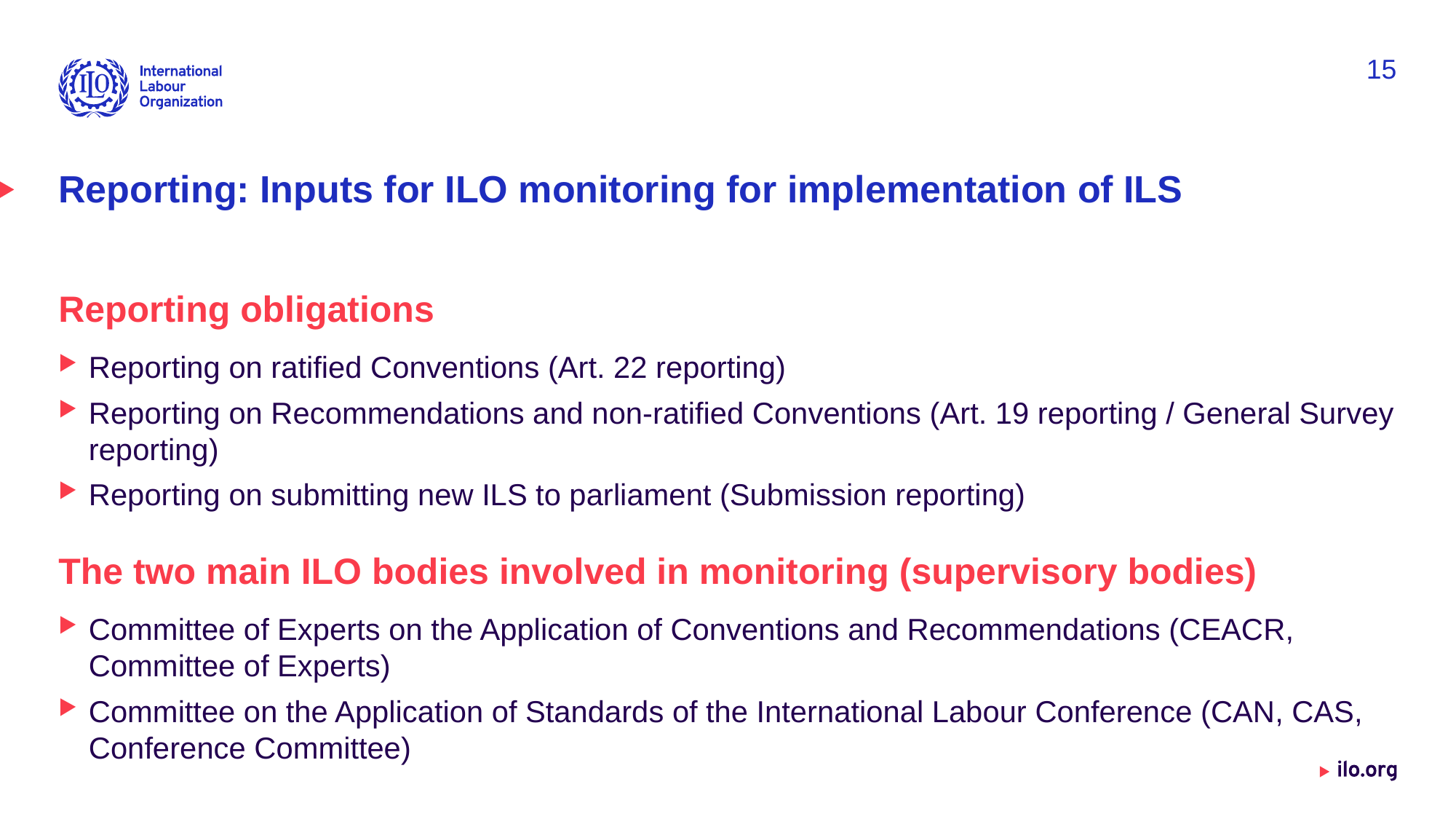

15
# Reporting: Inputs for ILO monitoring for implementation of ILS
Reporting obligations
Reporting on ratified Conventions (Art. 22 reporting)
Reporting on Recommendations and non-ratified Conventions (Art. 19 reporting / General Survey reporting)
Reporting on submitting new ILS to parliament (Submission reporting)
The two main ILO bodies involved in monitoring (supervisory bodies)
Committee of Experts on the Application of Conventions and Recommendations (CEACR, Committee of Experts)
Committee on the Application of Standards of the International Labour Conference (CAN, CAS, Conference Committee)